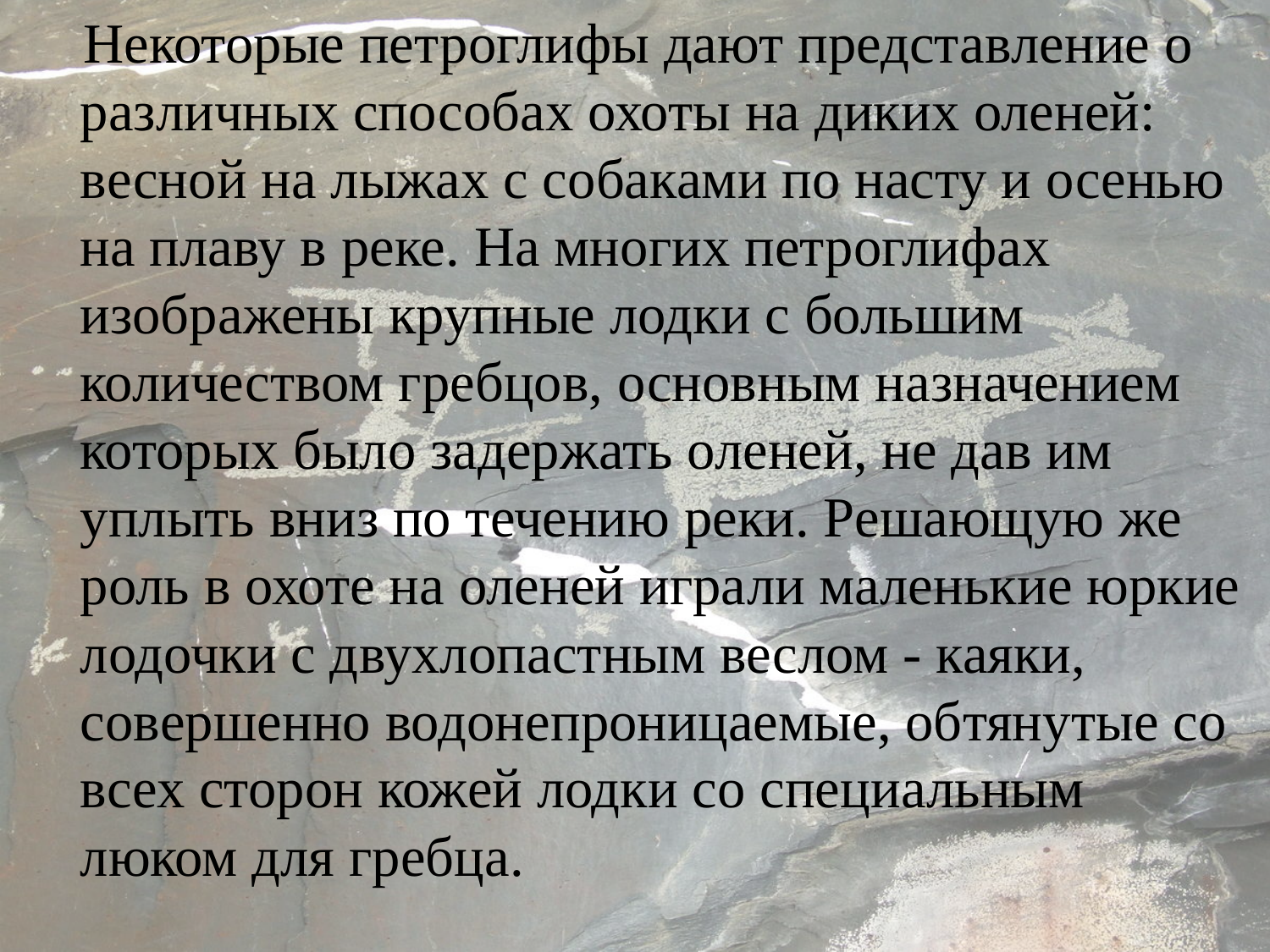

Некоторые петроглифы дают представление о различных способах охоты на диких оленей: весной на лыжах с собаками по насту и осенью на плаву в реке. На многих петроглифах изображены крупные лодки с большим количеством гребцов, основным назначением которых было задержать оленей, не дав им уплыть вниз по течению реки. Решающую же роль в охоте на оленей играли маленькие юркие лодочки с двухлопастным веслом - каяки, совершенно водонепроницаемые, обтянутые со всех сторон кожей лодки со специальным люком для гребца.